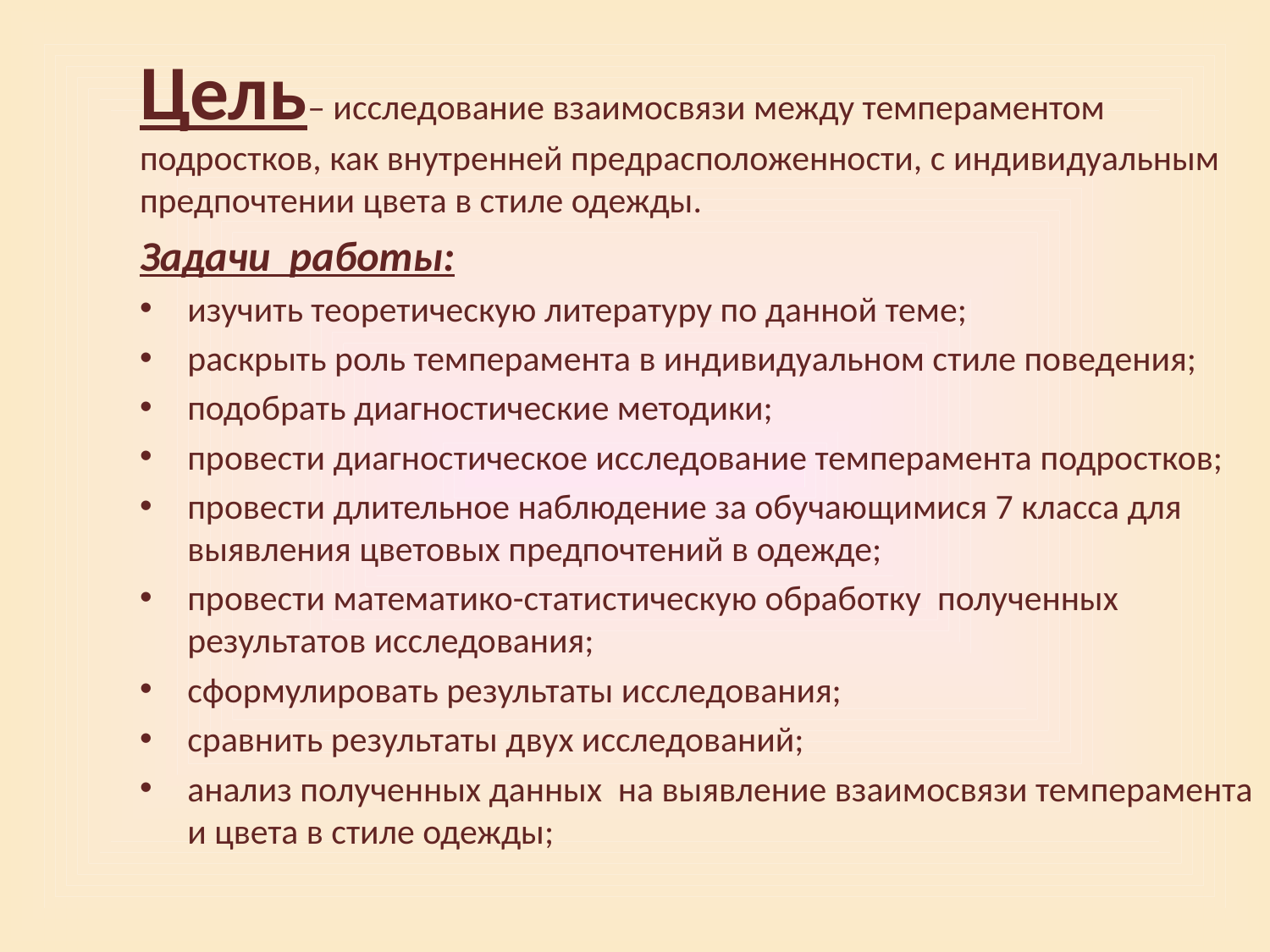

Цель– исследование взаимосвязи между темпераментом подростков, как внутренней предрасположенности, с индивидуальным предпочтении цвета в стиле одежды.
Задачи  работы:
изучить теоретическую литературу по данной теме;
раскрыть роль темперамента в индивидуальном стиле поведения;
подобрать диагностические методики;
провести диагностическое исследование темперамента подростков;
провести длительное наблюдение за обучающимися 7 класса для выявления цветовых предпочтений в одежде;
провести математико-статистическую обработку  полученных результатов исследования;
сформулировать результаты исследования;
сравнить результаты двух исследований;
анализ полученных данных  на выявление взаимосвязи темперамента и цвета в стиле одежды;